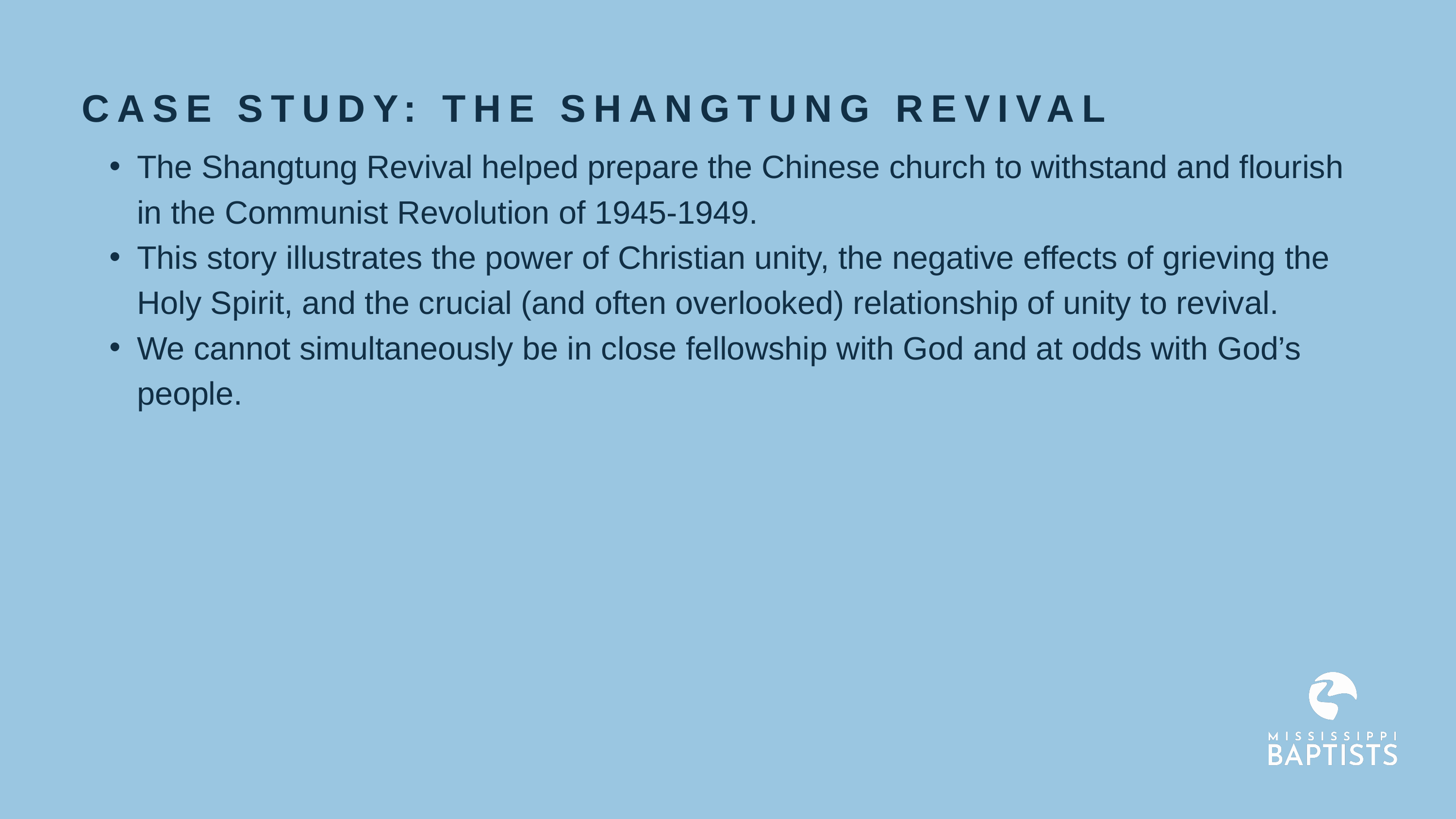

CASE STUDY: THE SHANGTUNG REVIVAL
The Shangtung Revival helped prepare the Chinese church to withstand and flourish in the Communist Revolution of 1945-1949.
This story illustrates the power of Christian unity, the negative effects of grieving the Holy Spirit, and the crucial (and often overlooked) relationship of unity to revival.
We cannot simultaneously be in close fellowship with God and at odds with God’s people.